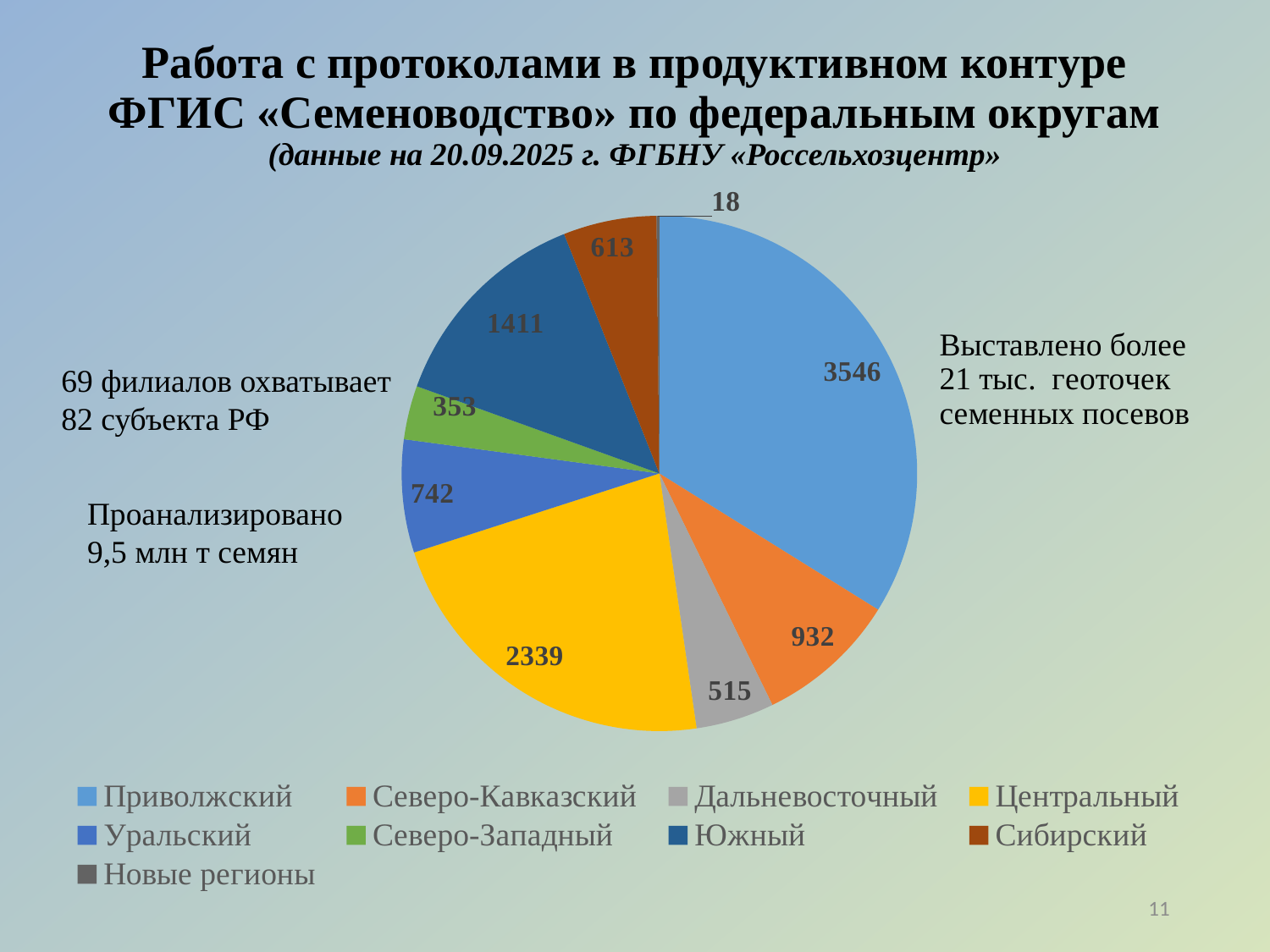

# Работа с протоколами в продуктивном контуре ФГИС «Семеноводство» по федеральным округам (данные на 20.09.2025 г. ФГБНУ «Россельхозцентр»

### Chart

| Category | Федеральные округа |
|---|---|
| Приволжский | 3546.0 |
| Северо-Кавказский | 932.0 |
| Дальневосточный | 515.0 |
| Центральный | 2339.0 |
| Уральский | 742.0 |
| Северо-Западный | 353.0 |
| Южный | 1411.0 |
| Сибирский | 613.0 |
| Новые регионы | 18.0 |
69 филиалов охватывает 82 субъекта РФ
Проанализировано 9,5 млн т семян
11